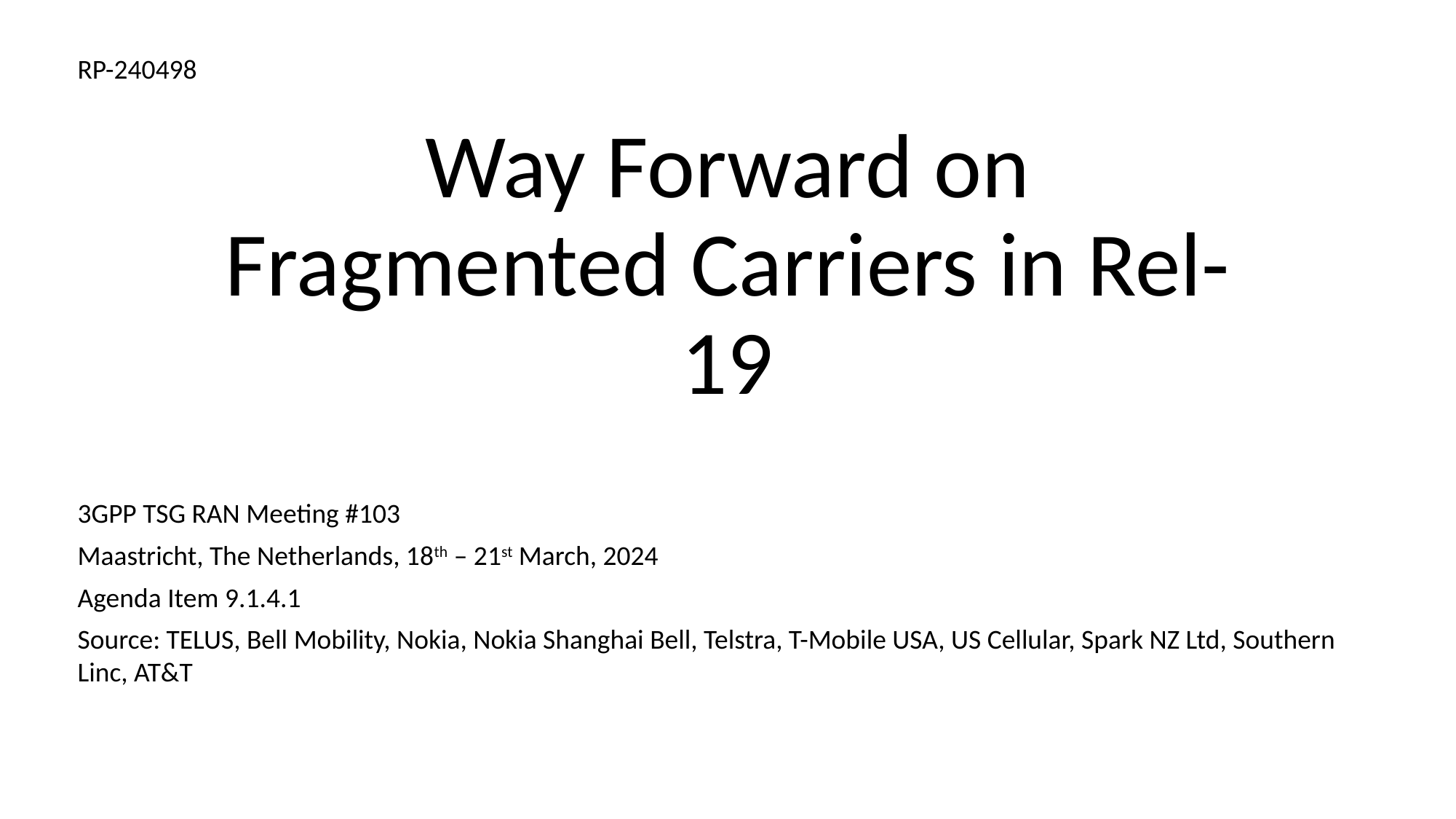

RP-240498
# Way Forward on Fragmented Carriers in Rel-19
3GPP TSG RAN Meeting #103
Maastricht, The Netherlands, 18th – 21st March, 2024
Agenda Item 9.1.4.1
Source: TELUS, Bell Mobility, Nokia, Nokia Shanghai Bell, Telstra, T-Mobile USA, US Cellular, Spark NZ Ltd, Southern Linc, AT&T